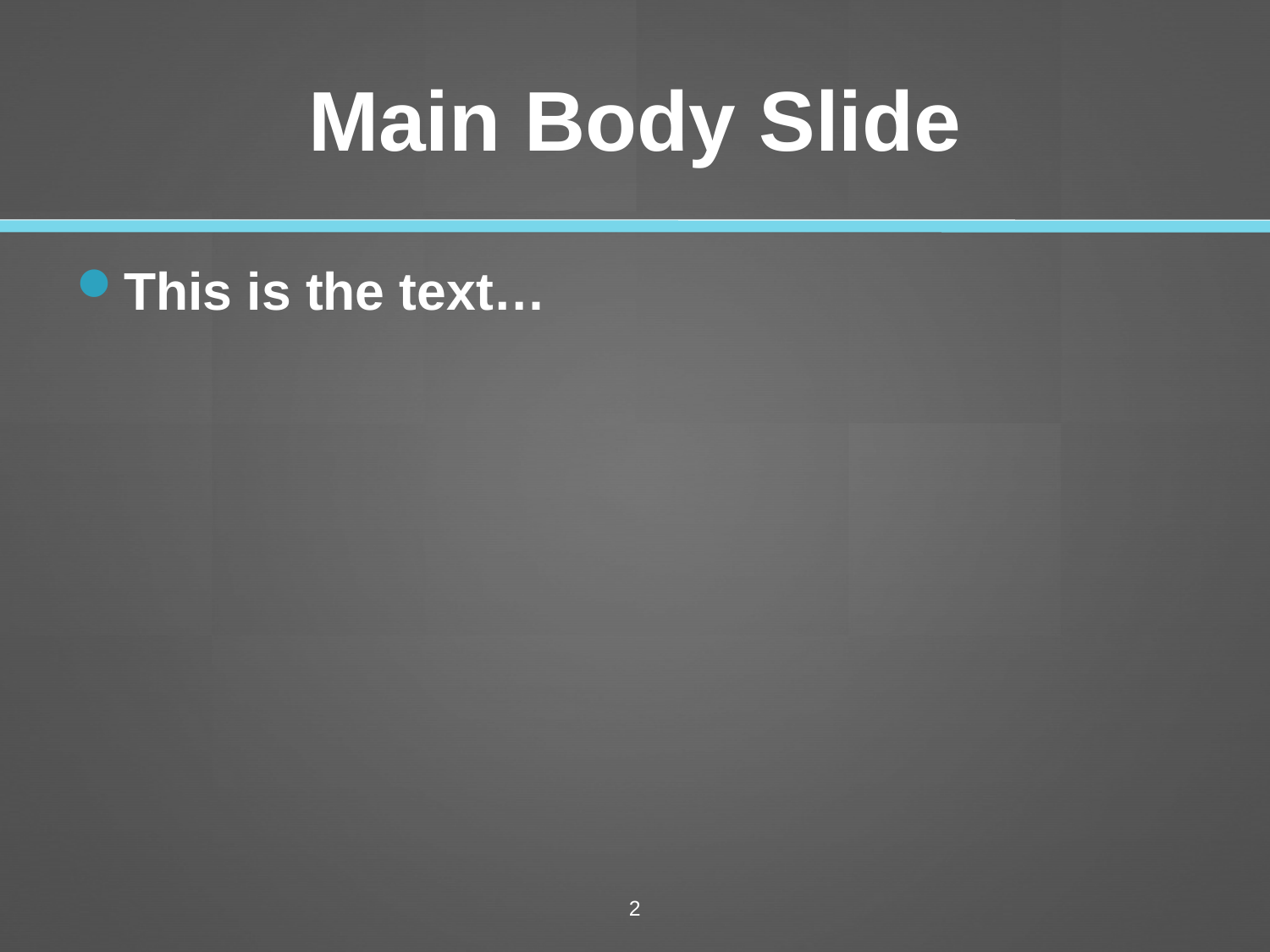

# Main Body Slide
This is the text…

2